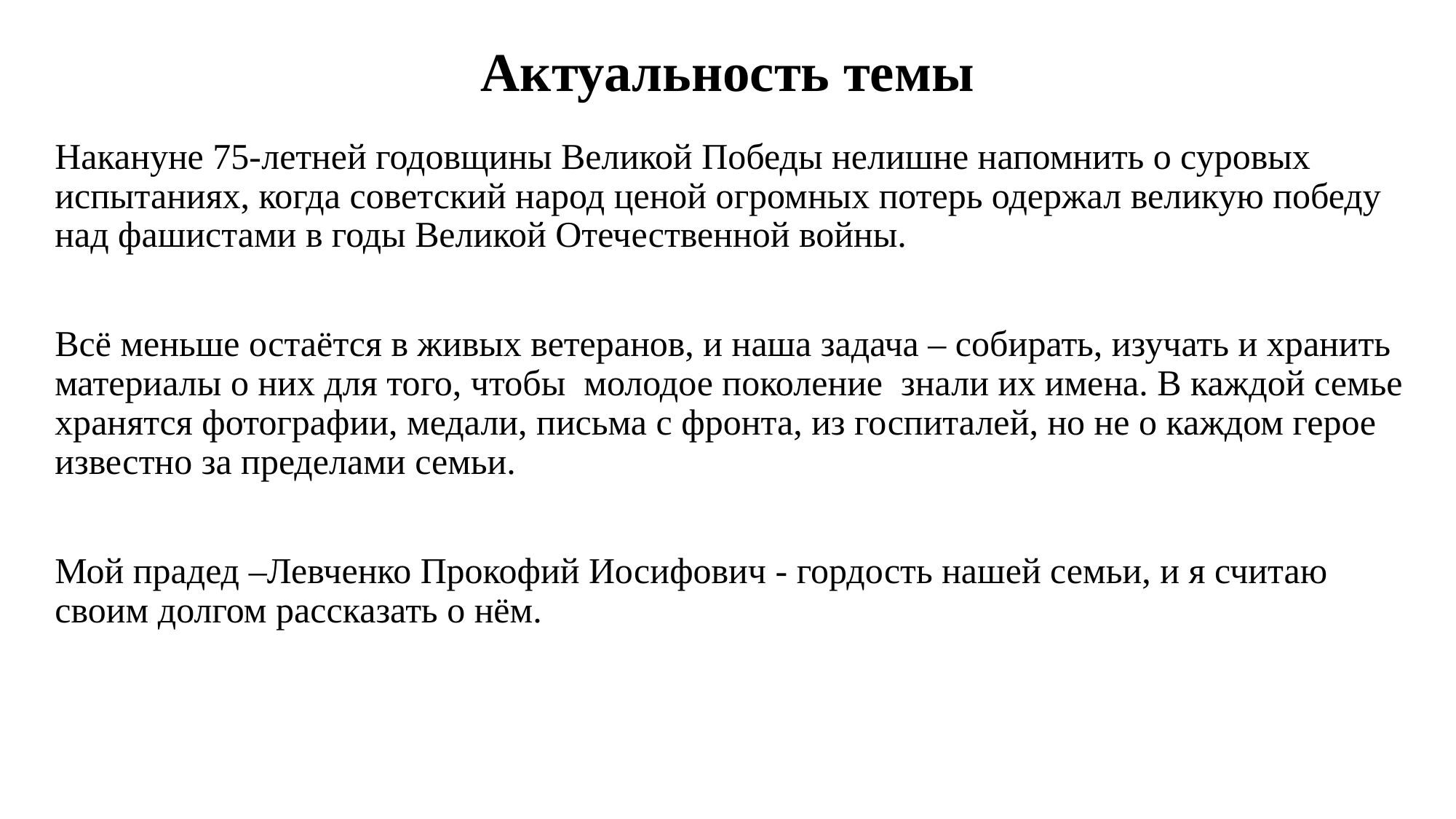

# Актуальность темы
Накануне 75-летней годовщины Великой Победы нелишне напомнить о суровых испытаниях, когда советский народ ценой огромных потерь одержал великую победу над фашистами в годы Великой Отечественной войны.

Всё меньше остаётся в живых ветеранов, и наша задача – собирать, изучать и хранить материалы о них для того, чтобы  молодое поколение  знали их имена. В каждой семье хранятся фотографии, медали, письма с фронта, из госпиталей, но не о каждом герое известно за пределами семьи.

Мой прадед –Левченко Прокофий Иосифович - гордость нашей семьи, и я считаю своим долгом рассказать о нём.